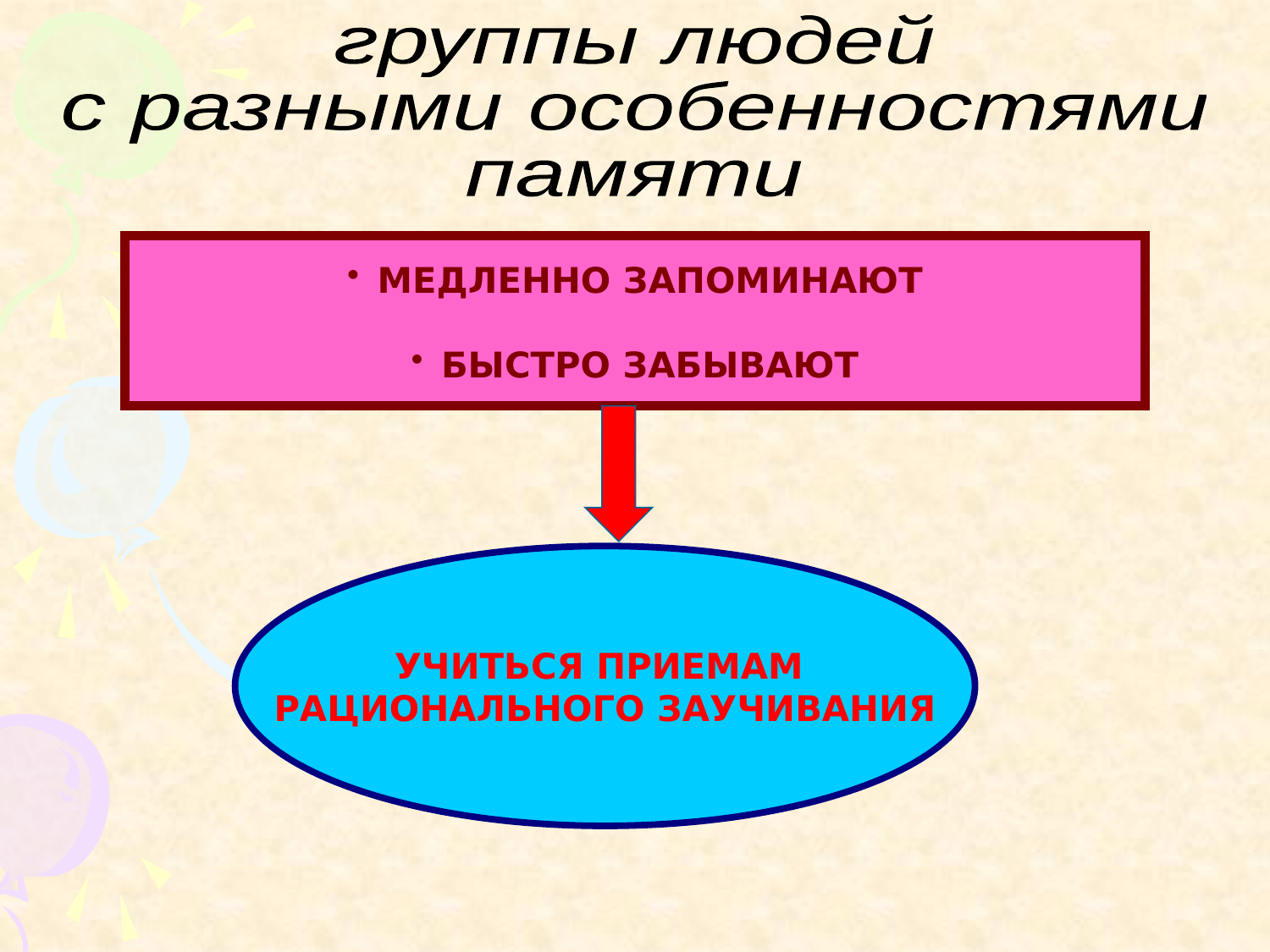

группы людей
с разными особенностями
памяти

МЕДЛЕННО ЗАПОМИНАЮТ

БЫСТРО ЗАБЫВАЮТ

УЧИТЬСЯ ПРИЕМАМ
РАЦИОНАЛЬНОГО ЗАУЧИВАНИЯ